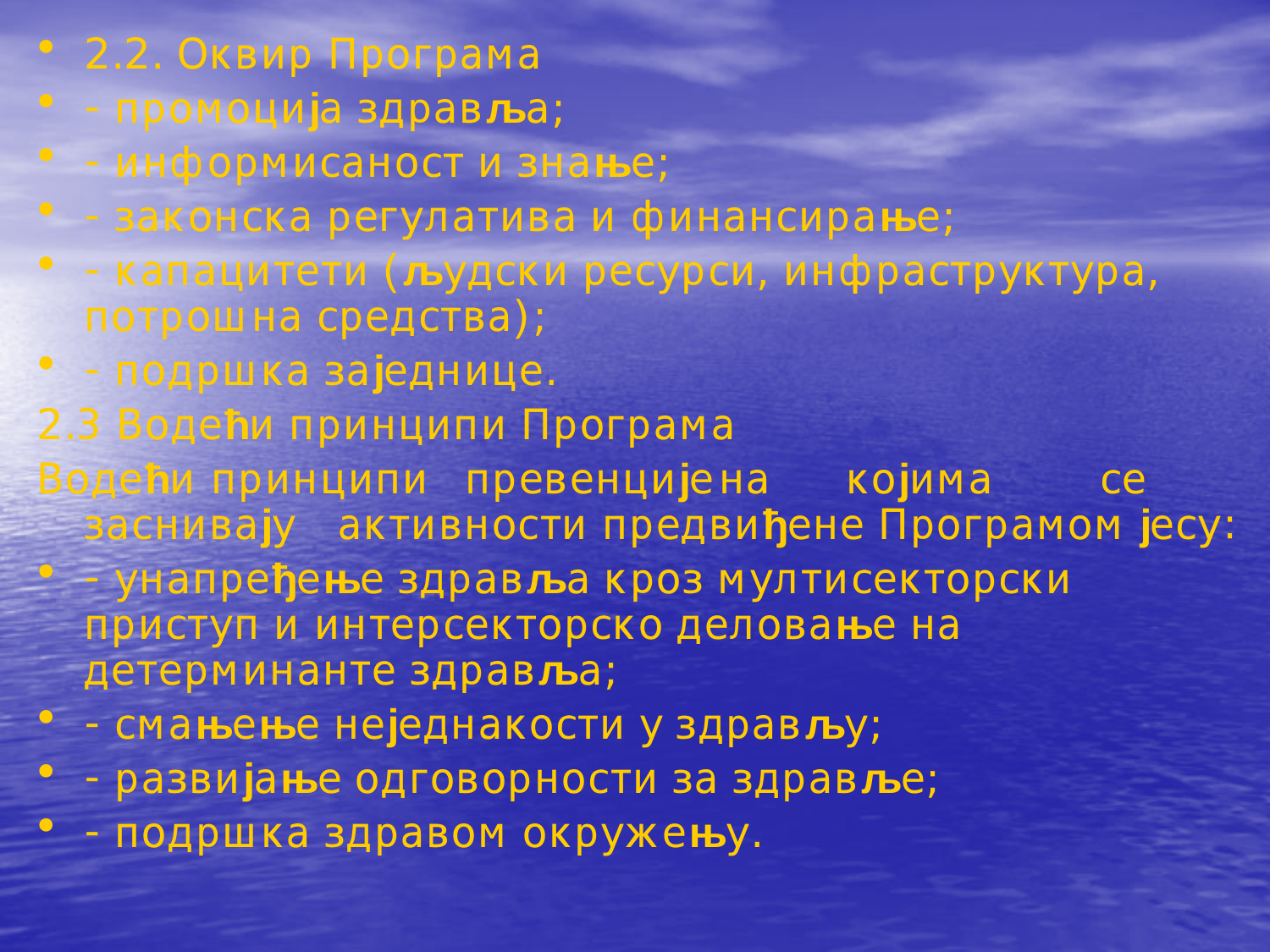

2.2. Оквир Програма
- промоција здравља;
- информисаност и знање;
- законска регулатива и финансирање;
- капацитети (људски ресурси, инфраструктура, потрошна средства);
- подршка заједнице.
2.3 Водећи принципи Програма
Водећи	принципи	превенције	на	којима	се заснивају	активности предвиђене Програмом јесу:
- унапређење здравља кроз мултисекторски приступ и интерсекторско деловање на детерминанте здравља;
- смањење неједнакости у здрављу;
- развијање одговорности за здравље;
- подршка здравом окружењу.